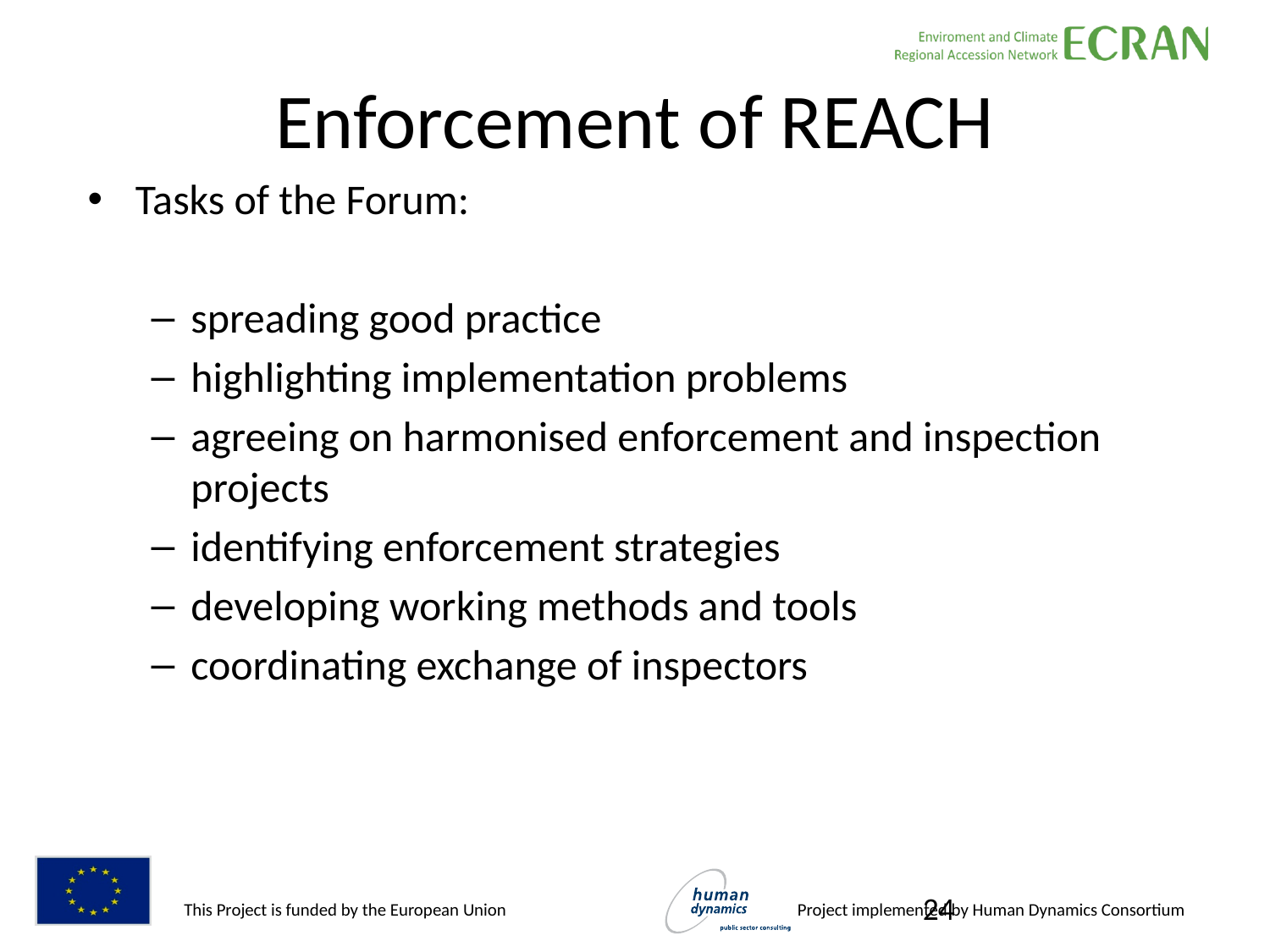

# Enforcement of REACH
Tasks of the Forum:

spreading good practice
highlighting implementation problems
agreeing on harmonised enforcement and inspection projects
identifying enforcement strategies
developing working methods and tools
coordinating exchange of inspectors
24